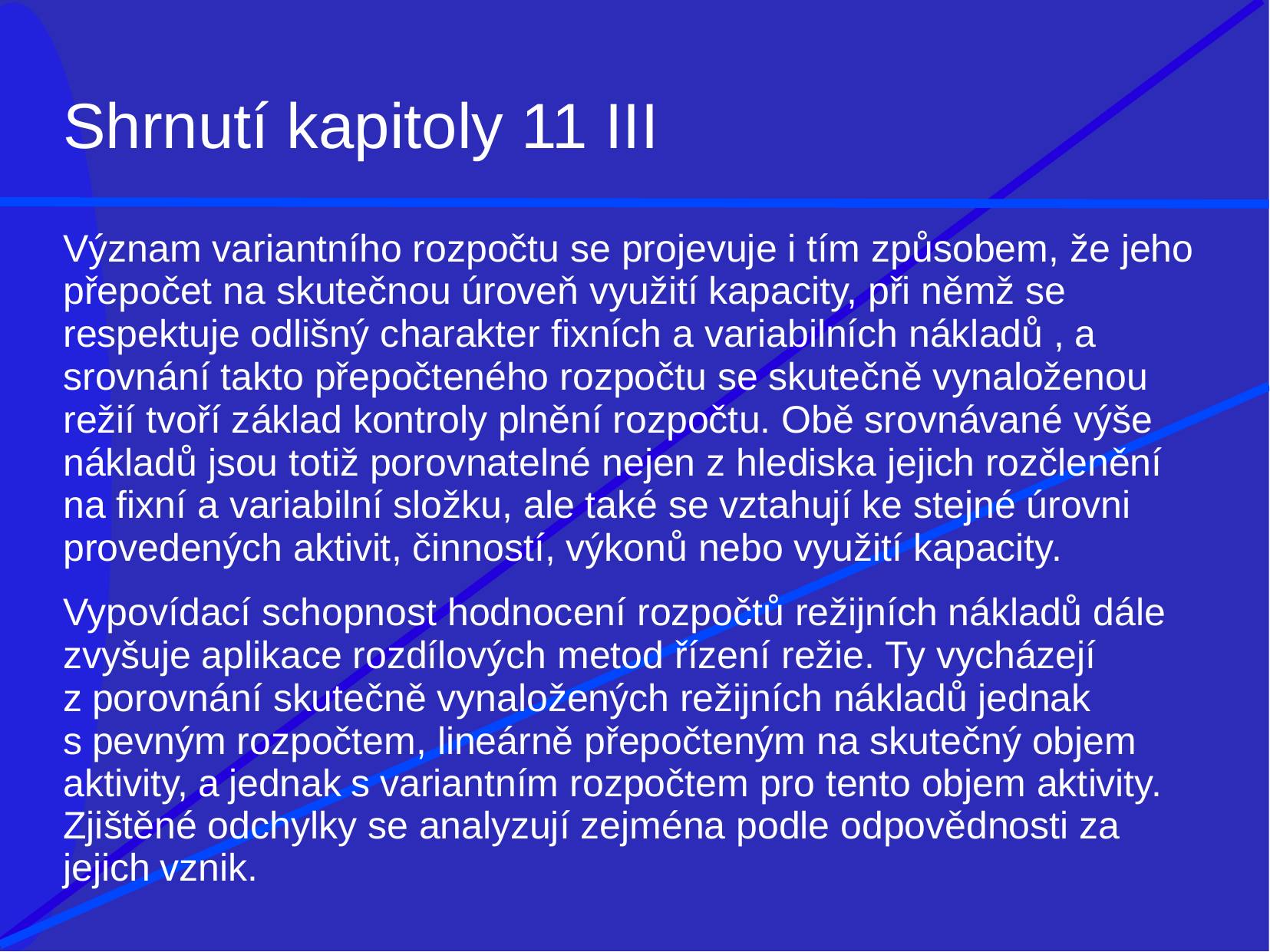

# Shrnutí kapitoly 11 III
Význam variantního rozpočtu se projevuje i tím způsobem, že jeho přepočet na skutečnou úroveň využití kapacity, při němž se respektuje odlišný charakter fixních a variabilních nákladů , a srovnání takto přepočteného rozpočtu se skutečně vynaloženou režií tvoří základ kontroly plnění rozpočtu. Obě srovnávané výše nákladů jsou totiž porovnatelné nejen z hlediska jejich rozčlenění na fixní a variabilní složku, ale také se vztahují ke stejné úrovni provedených aktivit, činností, výkonů nebo využití kapacity.
Vypovídací schopnost hodnocení rozpočtů režijních nákladů dále
zvyšuje aplikace rozdílových metod řízení režie. Ty vycházejí
z porovnání skutečně vynaložených režijních nákladů jednak
s pevným rozpočtem, lineárně přepočteným na skutečný objem aktivity, a jednak s variantním rozpočtem pro tento objem aktivity. Zjištěné odchylky se analyzují zejména podle odpovědnosti za jejich vznik.